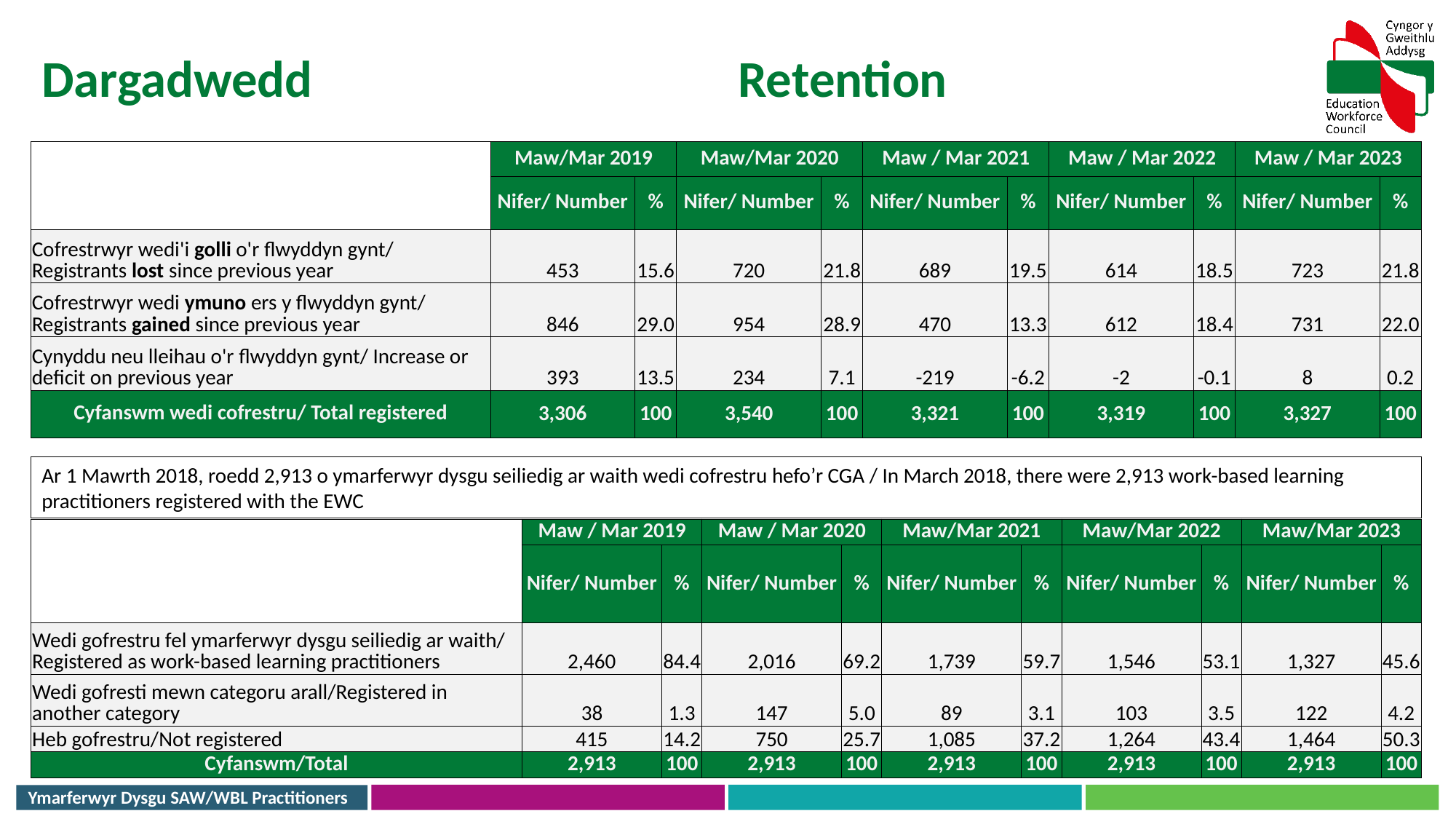

Dargadwedd
Retention
|  | Maw/Mar 2019 |  | Maw/Mar 2020 |  | Maw / Mar 2021 |  | Maw / Mar 2022 |  | Maw / Mar 2023 |  |
| --- | --- | --- | --- | --- | --- | --- | --- | --- | --- | --- |
|  | Nifer/ Number | % | Nifer/ Number | % | Nifer/ Number | % | Nifer/ Number | % | Nifer/ Number | % |
| Cofrestrwyr wedi'i golli o'r flwyddyn gynt/ Registrants lost since previous year | 453 | 15.6 | 720 | 21.8 | 689 | 19.5 | 614 | 18.5 | 723 | 21.8 |
| Cofrestrwyr wedi ymuno ers y flwyddyn gynt/ Registrants gained since previous year | 846 | 29.0 | 954 | 28.9 | 470 | 13.3 | 612 | 18.4 | 731 | 22.0 |
| Cynyddu neu lleihau o'r flwyddyn gynt/ Increase or deficit on previous year | 393 | 13.5 | 234 | 7.1 | -219 | -6.2 | -2 | -0.1 | 8 | 0.2 |
| Cyfanswm wedi cofrestru/ Total registered | 3,306 | 100 | 3,540 | 100 | 3,321 | 100 | 3,319 | 100 | 3,327 | 100 |
Ar 1 Mawrth 2018, roedd 2,913 o ymarferwyr dysgu seiliedig ar waith wedi cofrestru hefo’r CGA / In March 2018, there were 2,913 work-based learning practitioners registered with the EWC
|  | Maw / Mar 2019 |  | Maw / Mar 2020 |  | Maw/Mar 2021 |  | Maw/Mar 2022 |  | Maw/Mar 2023 |  |
| --- | --- | --- | --- | --- | --- | --- | --- | --- | --- | --- |
|  | Nifer/ Number | % | Nifer/ Number | % | Nifer/ Number | % | Nifer/ Number | % | Nifer/ Number | % |
| Wedi gofrestru fel ymarferwyr dysgu seiliedig ar waith/ Registered as work-based learning practitioners | 2,460 | 84.4 | 2,016 | 69.2 | 1,739 | 59.7 | 1,546 | 53.1 | 1,327 | 45.6 |
| Wedi gofresti mewn categoru arall/Registered in another category | 38 | 1.3 | 147 | 5.0 | 89 | 3.1 | 103 | 3.5 | 122 | 4.2 |
| Heb gofrestru/Not registered | 415 | 14.2 | 750 | 25.7 | 1,085 | 37.2 | 1,264 | 43.4 | 1,464 | 50.3 |
| Cyfanswm/Total | 2,913 | 100 | 2,913 | 100 | 2,913 | 100 | 2,913 | 100 | 2,913 | 100 |
Ymarferwyr Dysgu SAW/WBL Practitioners